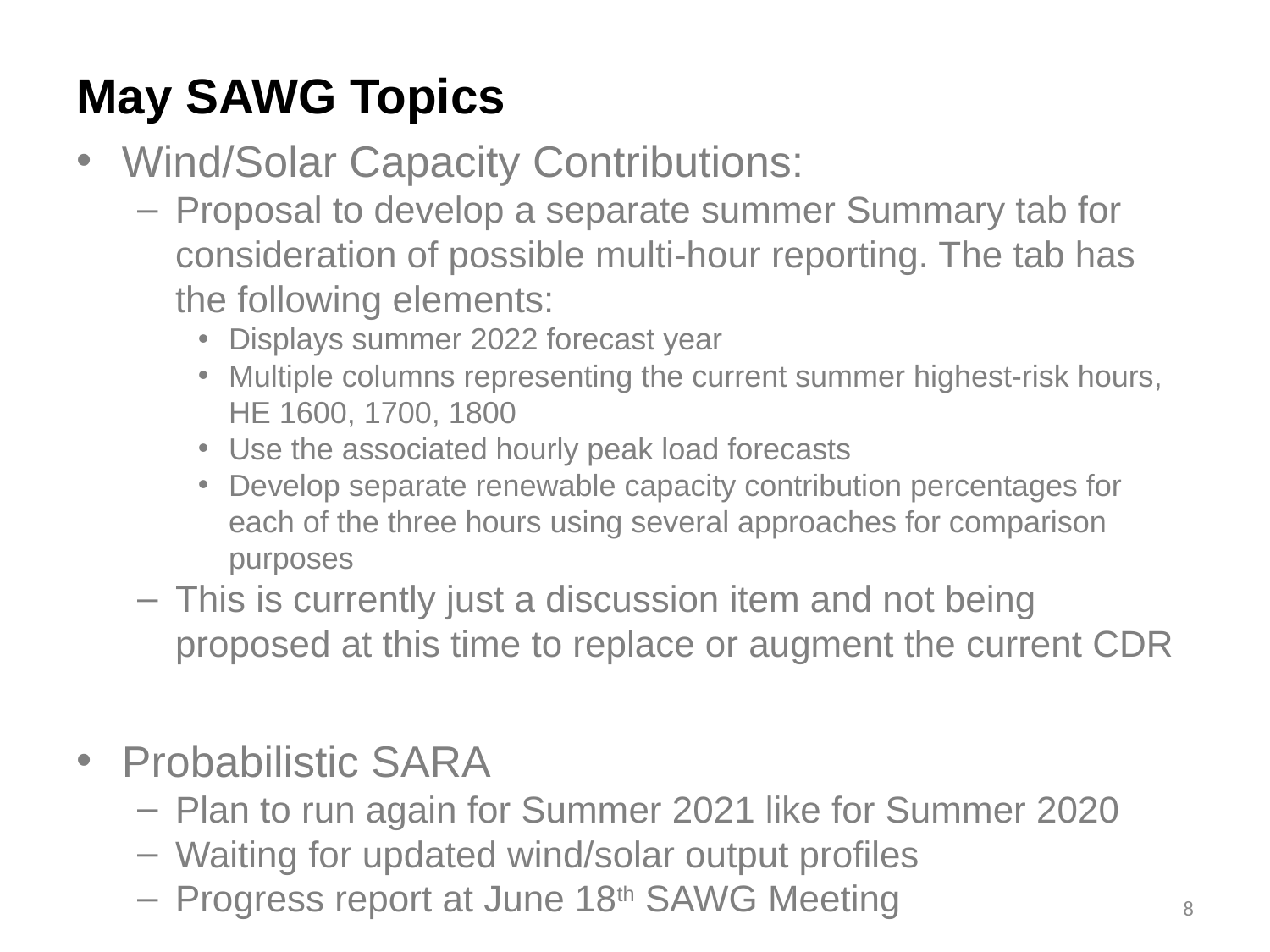

# May SAWG Topics
Wind/Solar Capacity Contributions:
Proposal to develop a separate summer Summary tab for consideration of possible multi-hour reporting. The tab has the following elements:
Displays summer 2022 forecast year
Multiple columns representing the current summer highest-risk hours, HE 1600, 1700, 1800
Use the associated hourly peak load forecasts
Develop separate renewable capacity contribution percentages for each of the three hours using several approaches for comparison purposes
This is currently just a discussion item and not being proposed at this time to replace or augment the current CDR

Probabilistic SARA
Plan to run again for Summer 2021 like for Summer 2020
Waiting for updated wind/solar output profiles
Progress report at June 18th SAWG Meeting

8